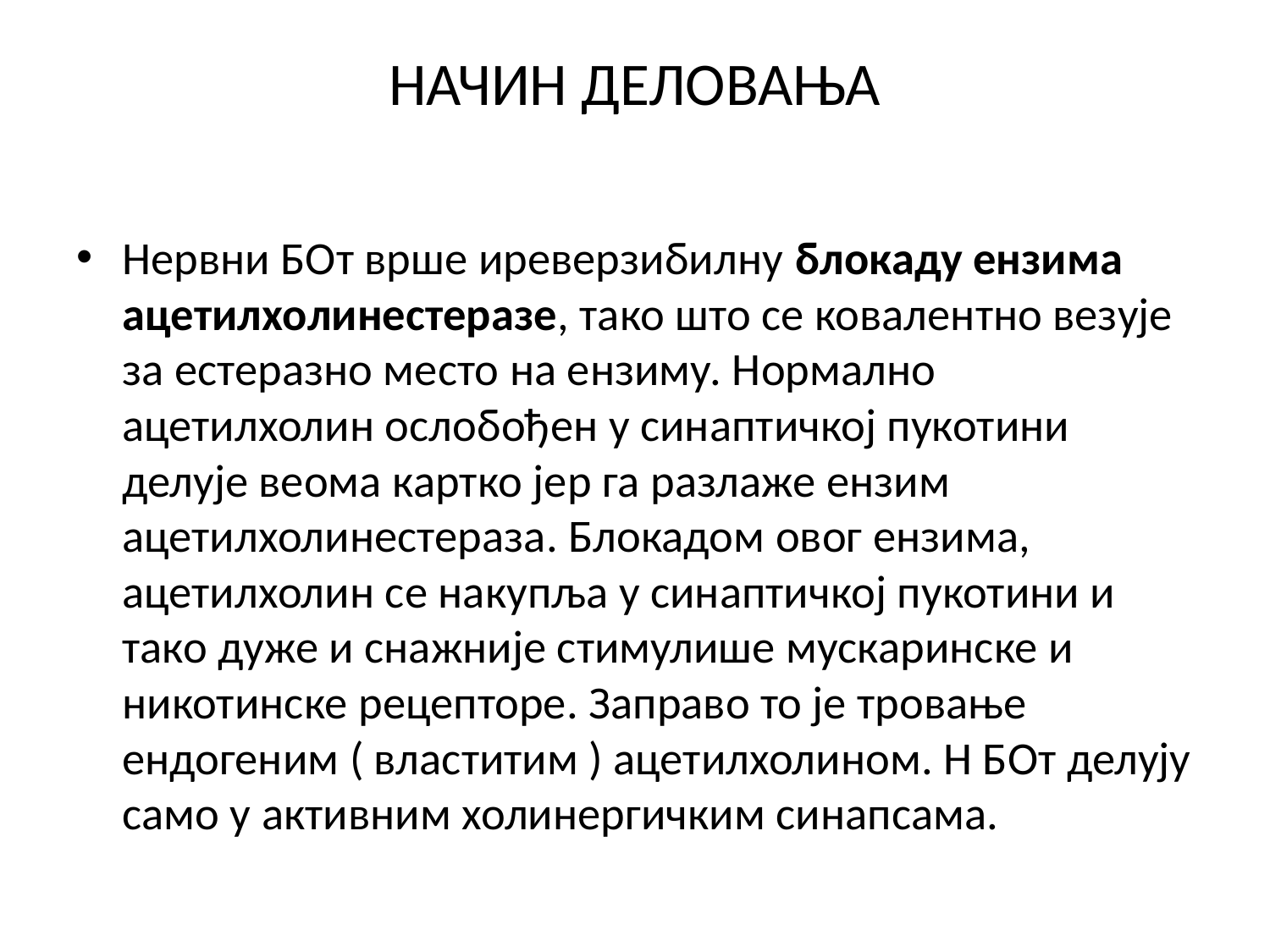

# НАЧИН ДЕЛОВАЊА
Нервни БОт врше иреверзибилну блокаду ензима ацетилхолинестеразе, тако што се ковалентно везује за естеразно место на ензиму. Нормално ацетилхолин ослобођен у синаптичкој пукотини делује веома картко јер га разлаже ензим ацетилхолинестераза. Блокадом овог ензима, ацетилхолин се накупља у синаптичкој пукотини и тако дуже и снажније стимулише мускаринске и никотинске рецепторе. Заправо то је тровање ендогеним ( властитим ) ацетилхолином. Н БОт делују само у активним холинергичким синапсама.